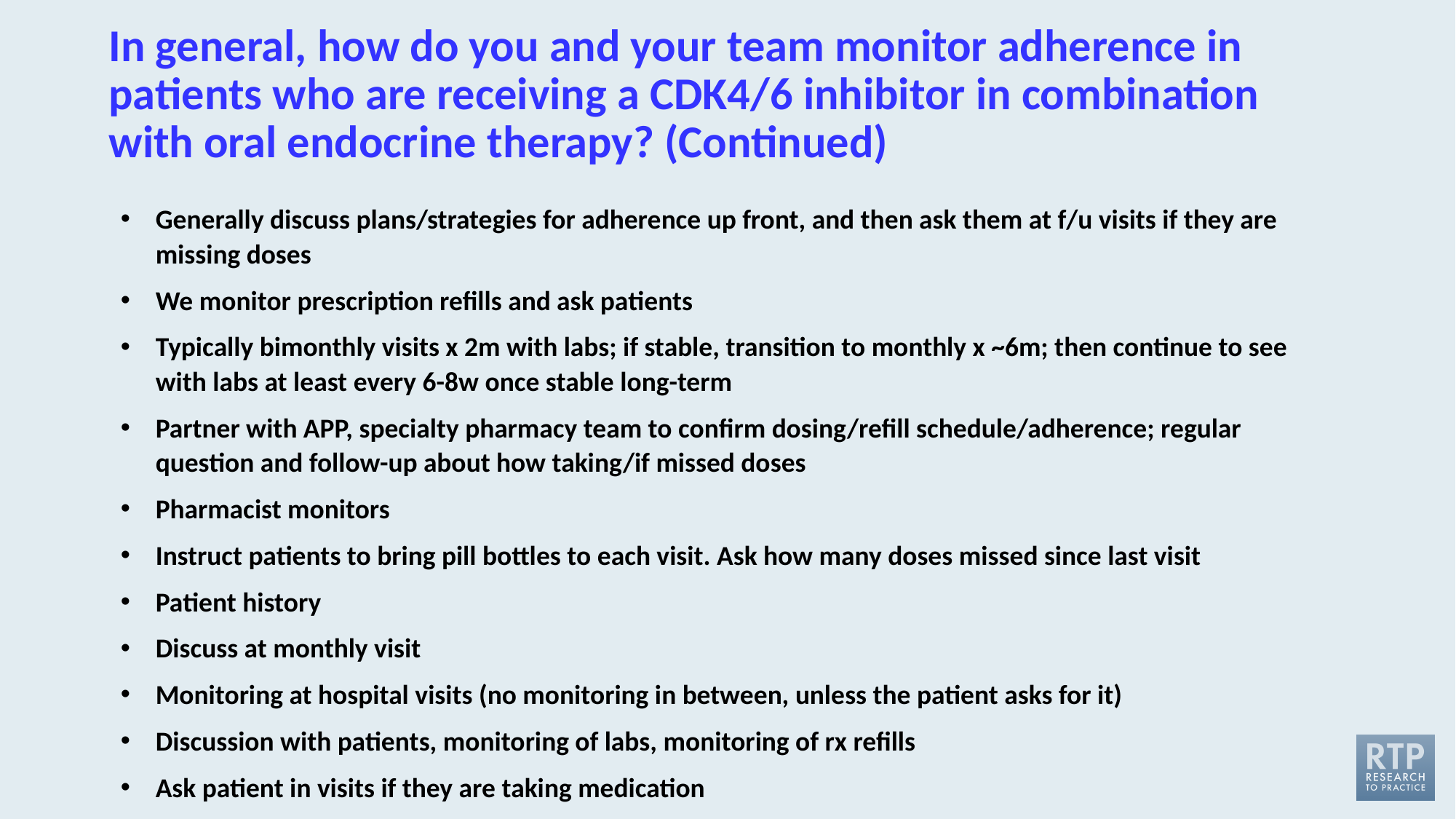

# In general, how do you and your team monitor adherence in patients who are receiving a CDK4/6 inhibitor in combination with oral endocrine therapy? (Continued)
Generally discuss plans/strategies for adherence up front, and then ask them at f/u visits if they are missing doses
We monitor prescription refills and ask patients
Typically bimonthly visits x 2m with labs; if stable, transition to monthly x ~6m; then continue to see with labs at least every 6-8w once stable long-term
Partner with APP, specialty pharmacy team to confirm dosing/refill schedule/adherence; regular question and follow-up about how taking/if missed doses
Pharmacist monitors
Instruct patients to bring pill bottles to each visit. Ask how many doses missed since last visit
Patient history
Discuss at monthly visit
Monitoring at hospital visits (no monitoring in between, unless the patient asks for it)
Discussion with patients, monitoring of labs, monitoring of rx refills
Ask patient in visits if they are taking medication